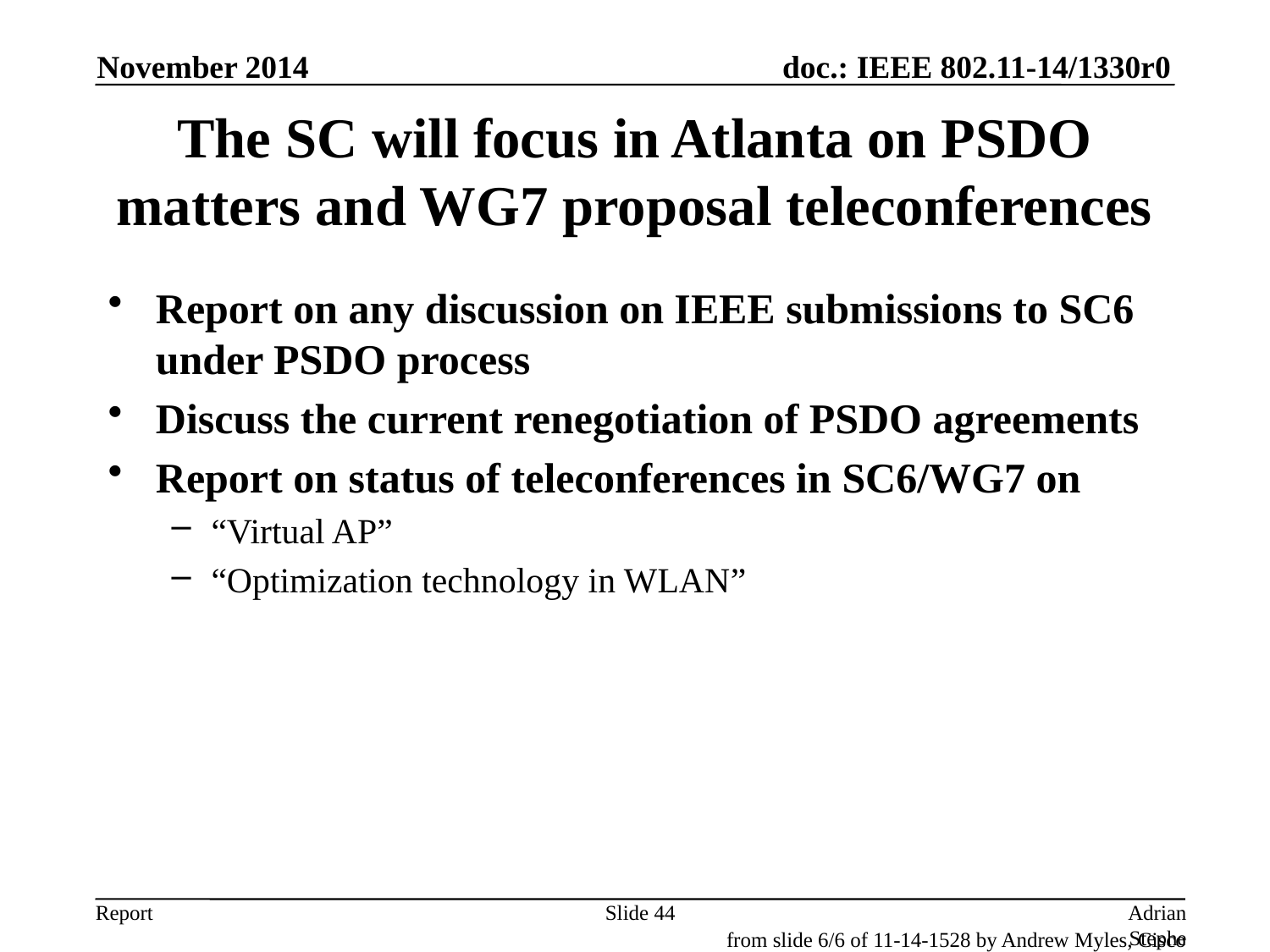

November 2014
# The SC will focus in Atlanta on PSDO matters and WG7 proposal teleconferences
Report on any discussion on IEEE submissions to SC6 under PSDO process
Discuss the current renegotiation of PSDO agreements
Report on status of teleconferences in SC6/WG7 on
“Virtual AP”
“Optimization technology in WLAN”
Slide 44
Adrian Stephens, Intel Corporation
from slide 6/6 of 11-14-1528 by Andrew Myles, Cisco